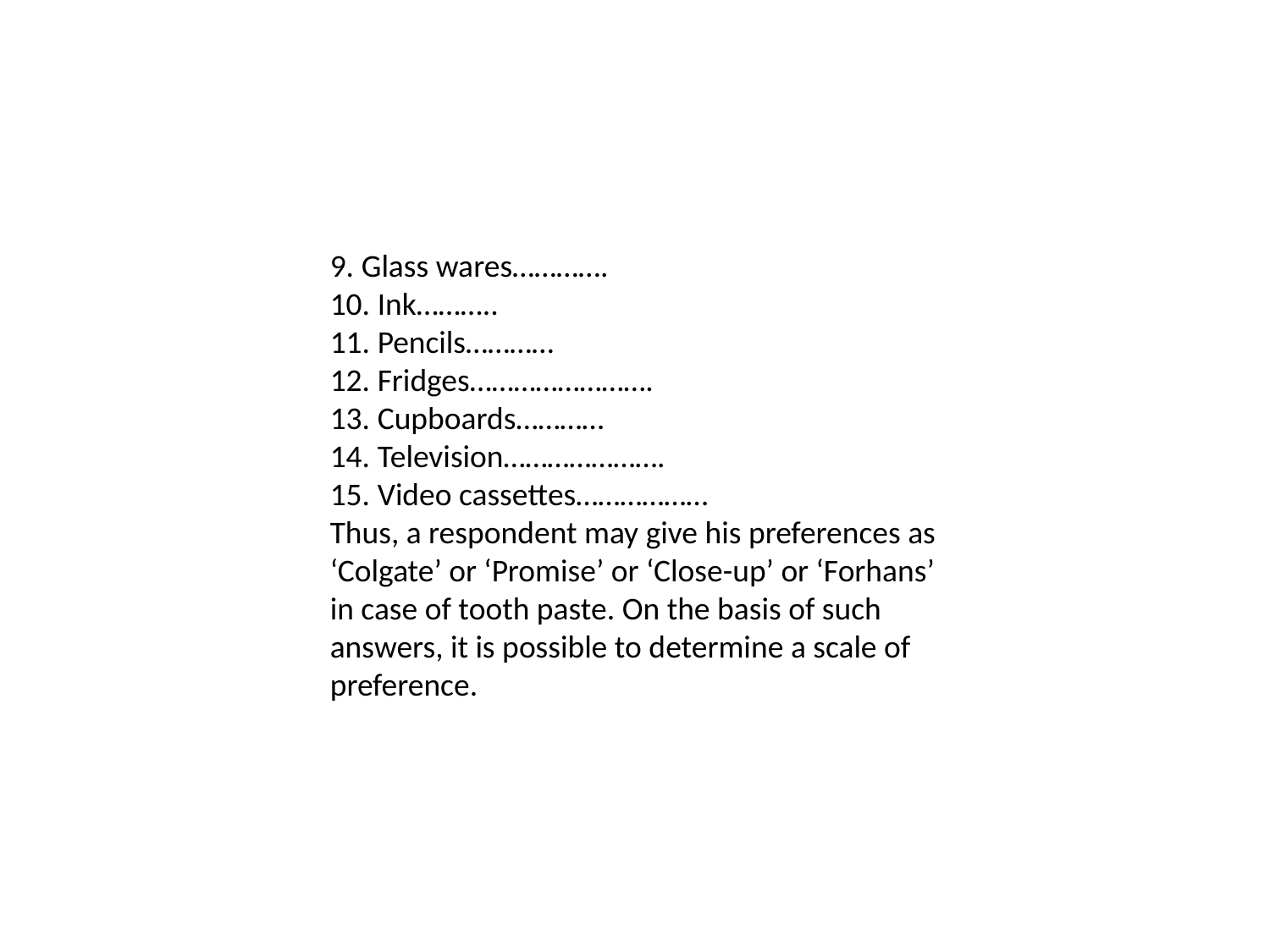

9. Glass wares………….
10. Ink………..
11. Pencils…………
12. Fridges…………………….
13. Cupboards…………
14. Television………………….
15. Video cassettes………………
Thus, a respondent may give his preferences as ‘Colgate’ or ‘Promise’ or ‘Close-up’ or ‘Forhans’ in case of tooth paste. On the basis of such answers, it is possible to determine a scale of preference.